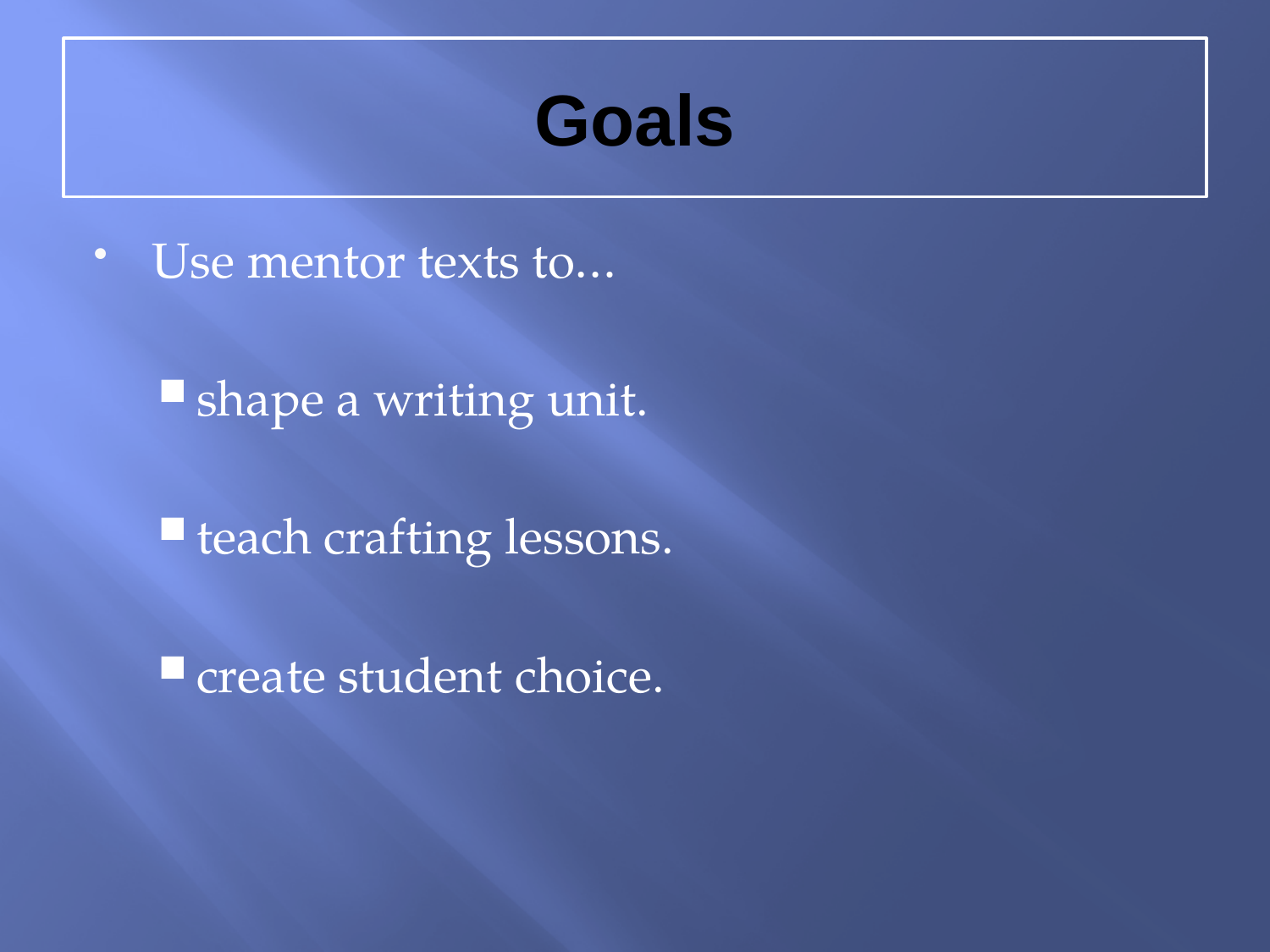

# Goals
Use mentor texts to…

shape a writing unit.

teach crafting lessons.

create student choice.